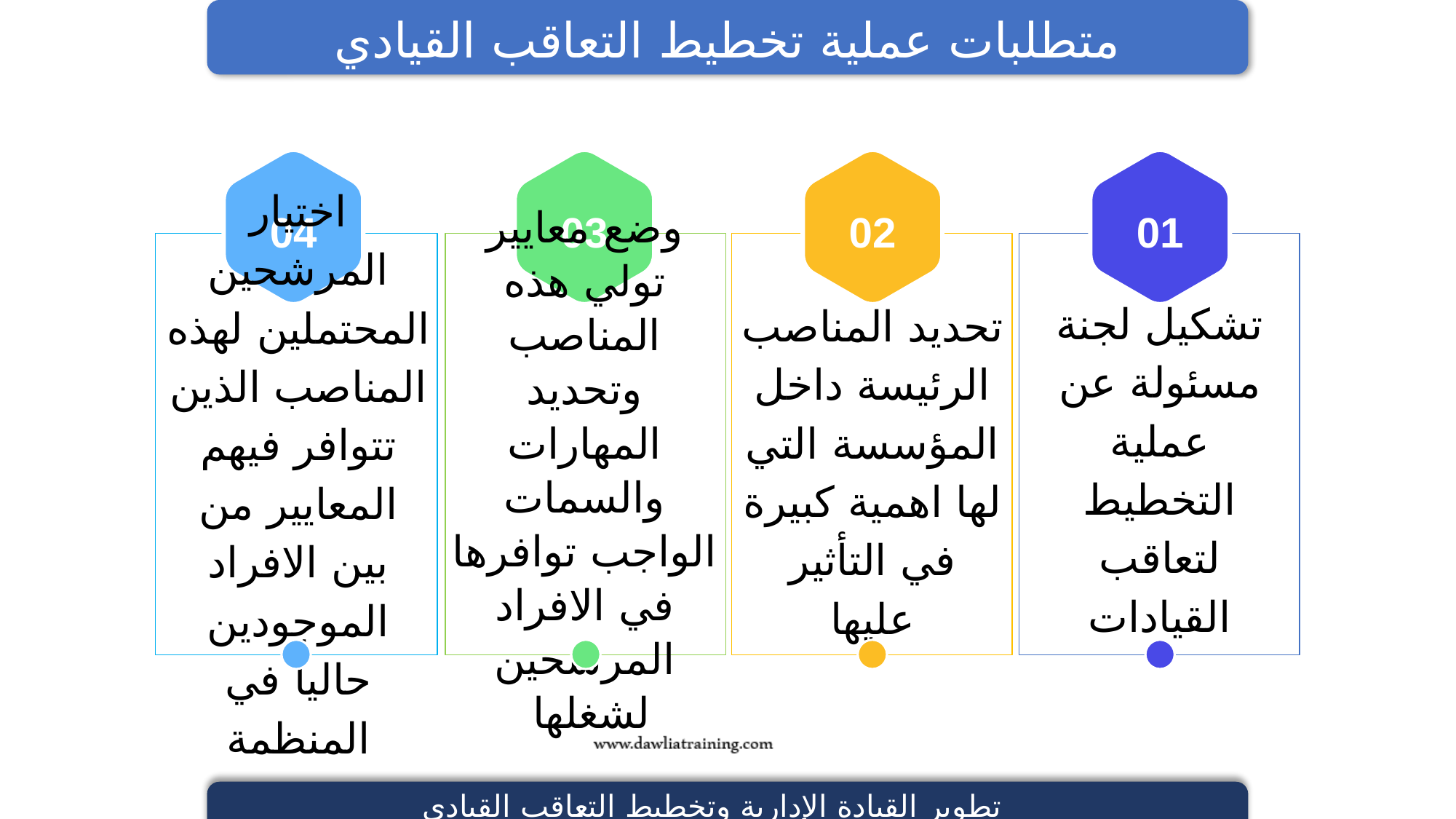

متطلبات عملية تخطيط التعاقب القيادي
04

اختيار المرشحين المحتملين لهذه المناصب الذين تتوافر فيهم المعايير من بين الافراد الموجودين حاليا في المنظمة

03

وضع معايير تولي هذه المناصب وتحديد المهارات والسمات الواجب توافرها في الافراد المرشحين لشغلها

02

تحديد المناصب الرئيسة داخل المؤسسة التي لها اهمية كبيرة في التأثير عليها

01

تشكيل لجنة مسئولة عن عملية التخطيط لتعاقب القيادات

تطوير القيادة الإدارية وتخطيط التعاقب القيادي